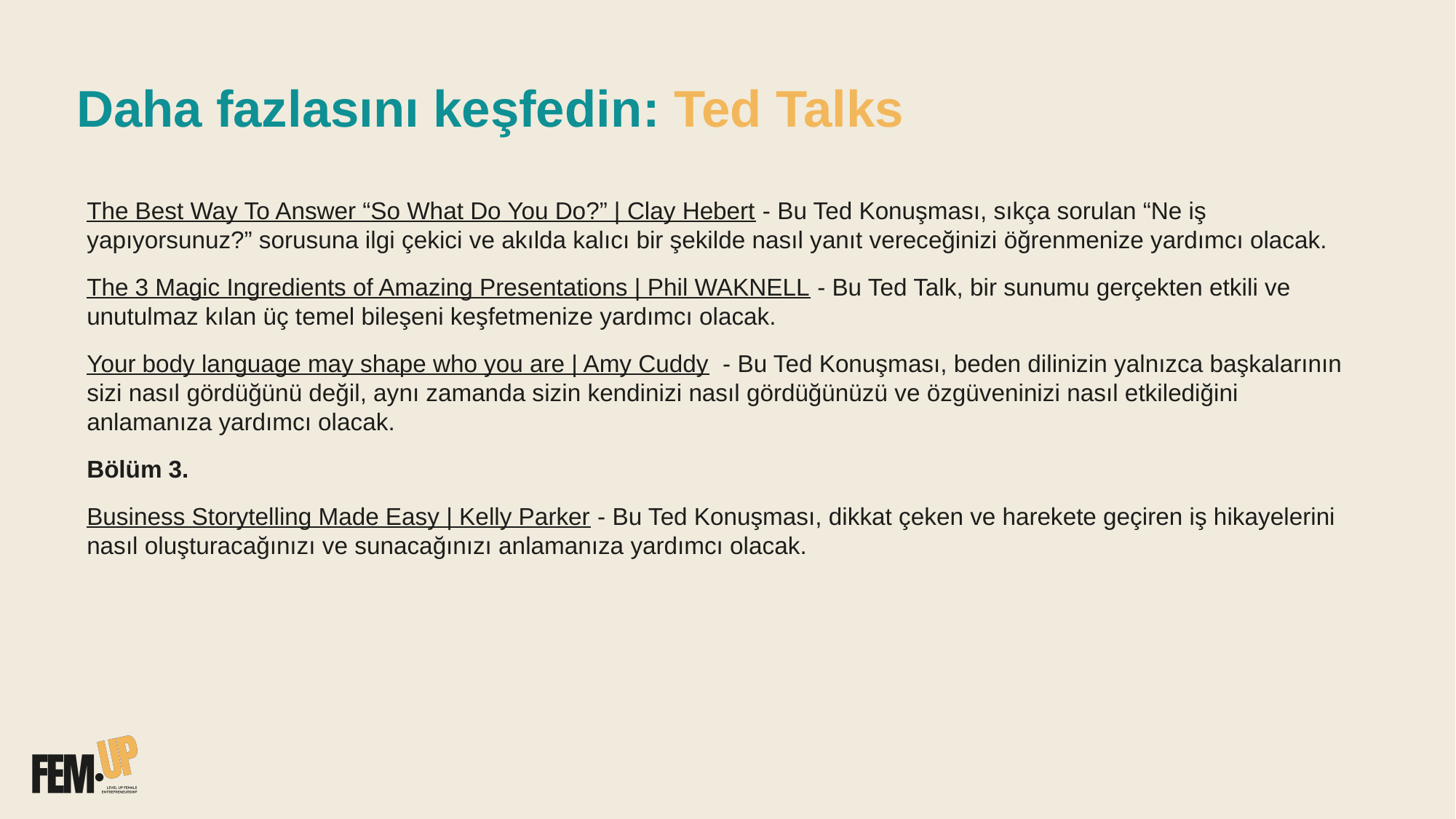

# Daha fazlasını keşfedin: Ted Talks
The Best Way To Answer “So What Do You Do?” | Clay Hebert - Bu Ted Konuşması, sıkça sorulan “Ne iş yapıyorsunuz?” sorusuna ilgi çekici ve akılda kalıcı bir şekilde nasıl yanıt vereceğinizi öğrenmenize yardımcı olacak.
The 3 Magic Ingredients of Amazing Presentations | Phil WAKNELL - Bu Ted Talk, bir sunumu gerçekten etkili ve unutulmaz kılan üç temel bileşeni keşfetmenize yardımcı olacak.
Your body language may shape who you are | Amy Cuddy  - Bu Ted Konuşması, beden dilinizin yalnızca başkalarının sizi nasıl gördüğünü değil, aynı zamanda sizin kendinizi nasıl gördüğünüzü ve özgüveninizi nasıl etkilediğini anlamanıza yardımcı olacak.
Bölüm 3.
Business Storytelling Made Easy | Kelly Parker - Bu Ted Konuşması, dikkat çeken ve harekete geçiren iş hikayelerini nasıl oluşturacağınızı ve sunacağınızı anlamanıza yardımcı olacak.